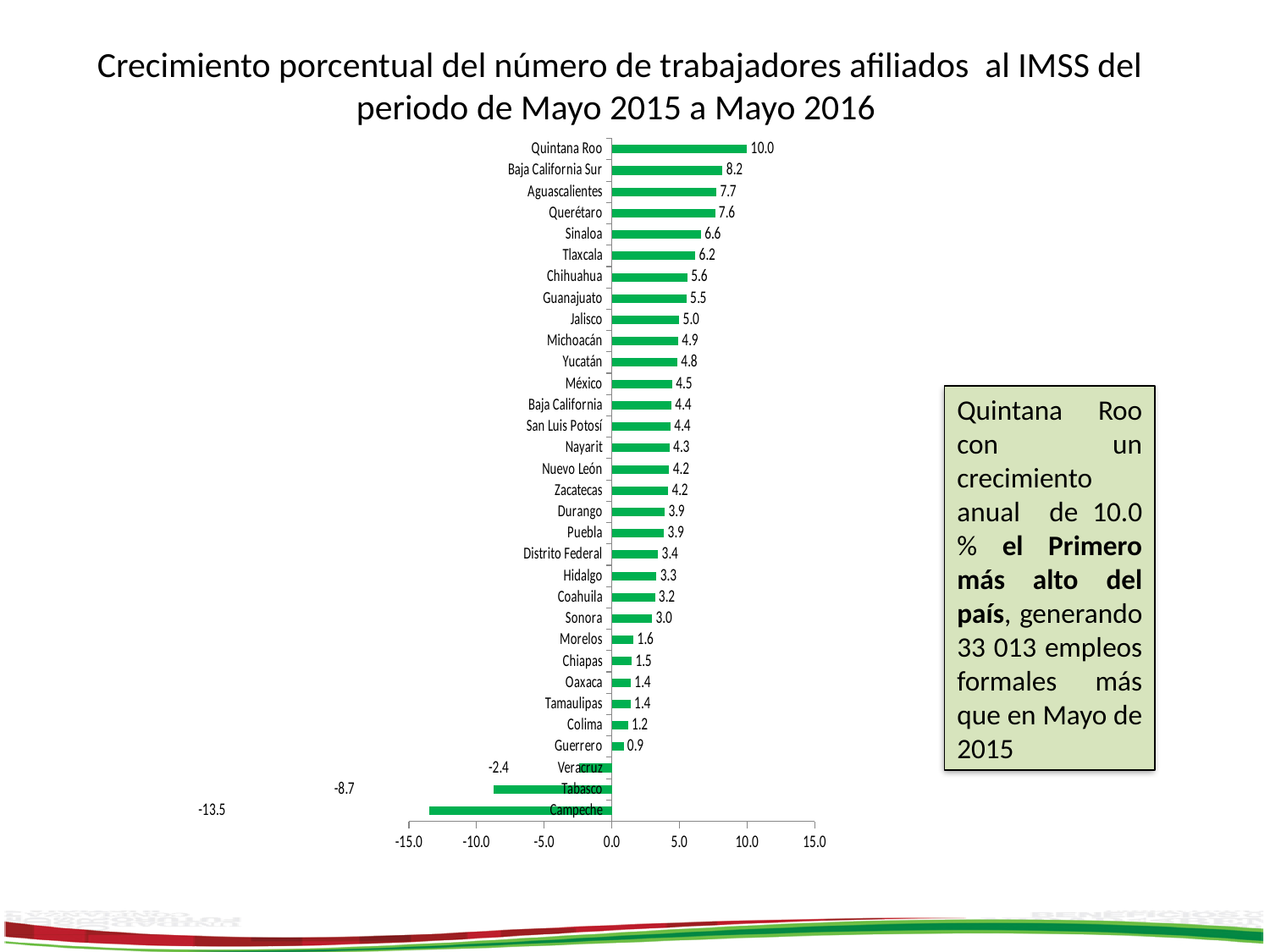

Crecimiento porcentual del número de trabajadores afiliados  al IMSS del periodo de Mayo 2015 a Mayo 2016

### Chart

| Category |  |
|---|---|
| Campeche | -13.529742401601252 |
| Tabasco | -8.715703860736271 |
| Veracruz | -2.4028929283376947 |
| Guerrero | 0.8704157771947103 |
| Colima | 1.1918464027756928 |
| Tamaulipas | 1.3879328205093933 |
| Oaxaca | 1.40277002688854 |
| Chiapas | 1.4885393591680487 |
| Morelos | 1.6146731462611699 |
| Sonora | 2.982860611929997 |
| Coahuila | 3.186115320776503 |
| Hidalgo | 3.3067530769005535 |
| Distrito Federal | 3.422729580962979 |
| Puebla | 3.8503071561531277 |
| Durango | 3.9173156444608788 |
| Zacatecas | 4.162196551982234 |
| Nuevo León | 4.2480764481528865 |
| Nayarit | 4.278179484771657 |
| San Luis Potosí | 4.3524608081522285 |
| Baja California | 4.406450225301178 |
| México | 4.467038080730054 |
| Yucatán | 4.841318033111928 |
| Michoacán | 4.9182810763151705 |
| Jalisco | 4.987738792855759 |
| Guanajuato | 5.526116943263751 |
| Chihuahua | 5.58643065129394 |
| Tlaxcala | 6.177883153991126 |
| Sinaloa | 6.59884672191317 |
| Querétaro | 7.641336222274432 |
| Aguascalientes | 7.746494936285391 |
| Baja California Sur | 8.191640663142923 |
| Quintana Roo | 10.001332985949116 |
Quintana Roo con un crecimiento anual  de 10.0 %  el  Primero más alto del país, generando
33 013 empleos formales más que en Mayo de 2015